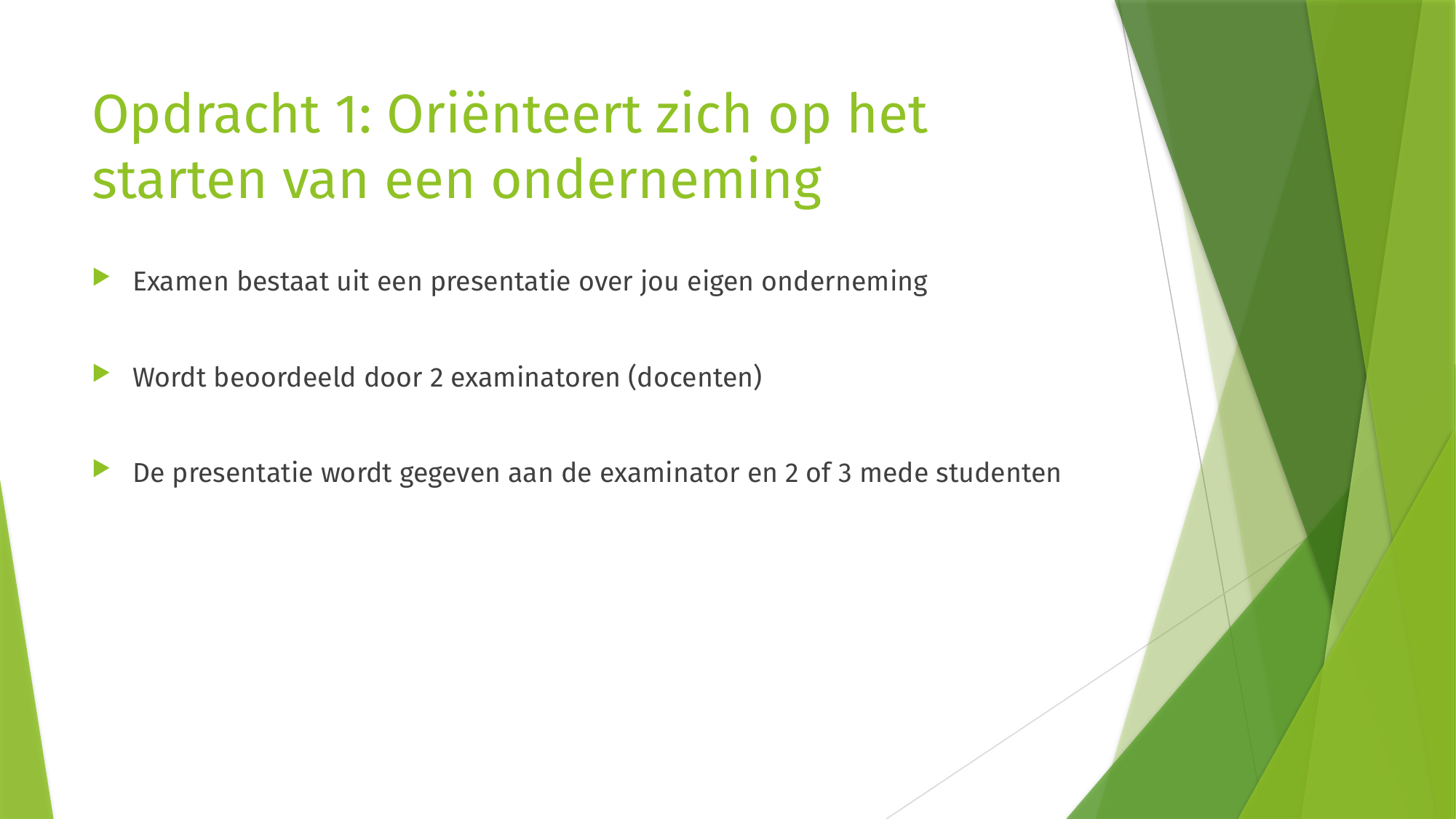

# Opdracht 1: Oriënteert zich op het starten van een onderneming
Examen bestaat uit een presentatie over jou eigen onderneming

Wordt beoordeeld door 2 examinatoren (docenten)

De presentatie wordt gegeven aan de examinator en 2 of 3 mede studenten